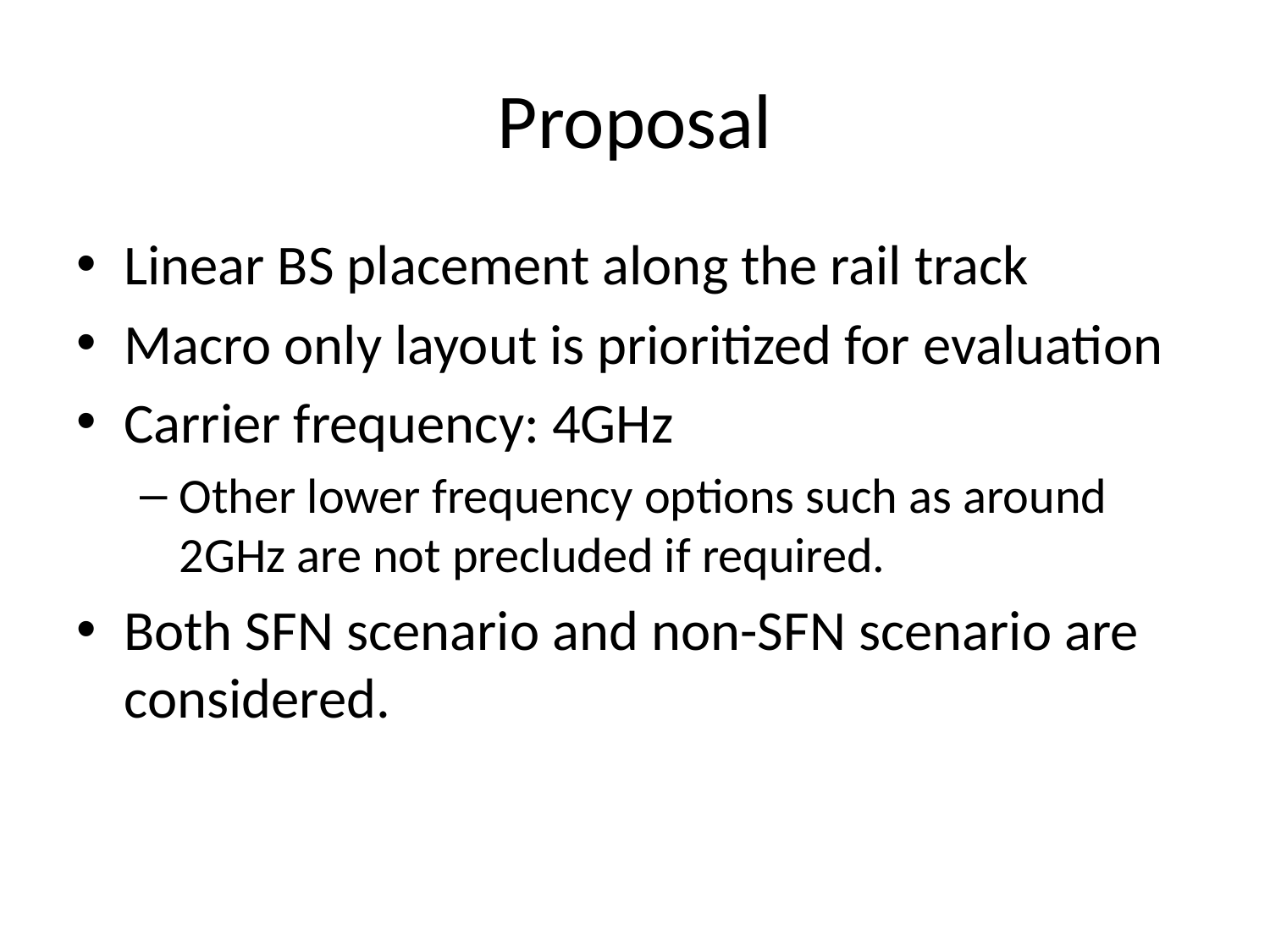

# Proposal
Linear BS placement along the rail track
Macro only layout is prioritized for evaluation
Carrier frequency: 4GHz
Other lower frequency options such as around 2GHz are not precluded if required.
Both SFN scenario and non-SFN scenario are considered.